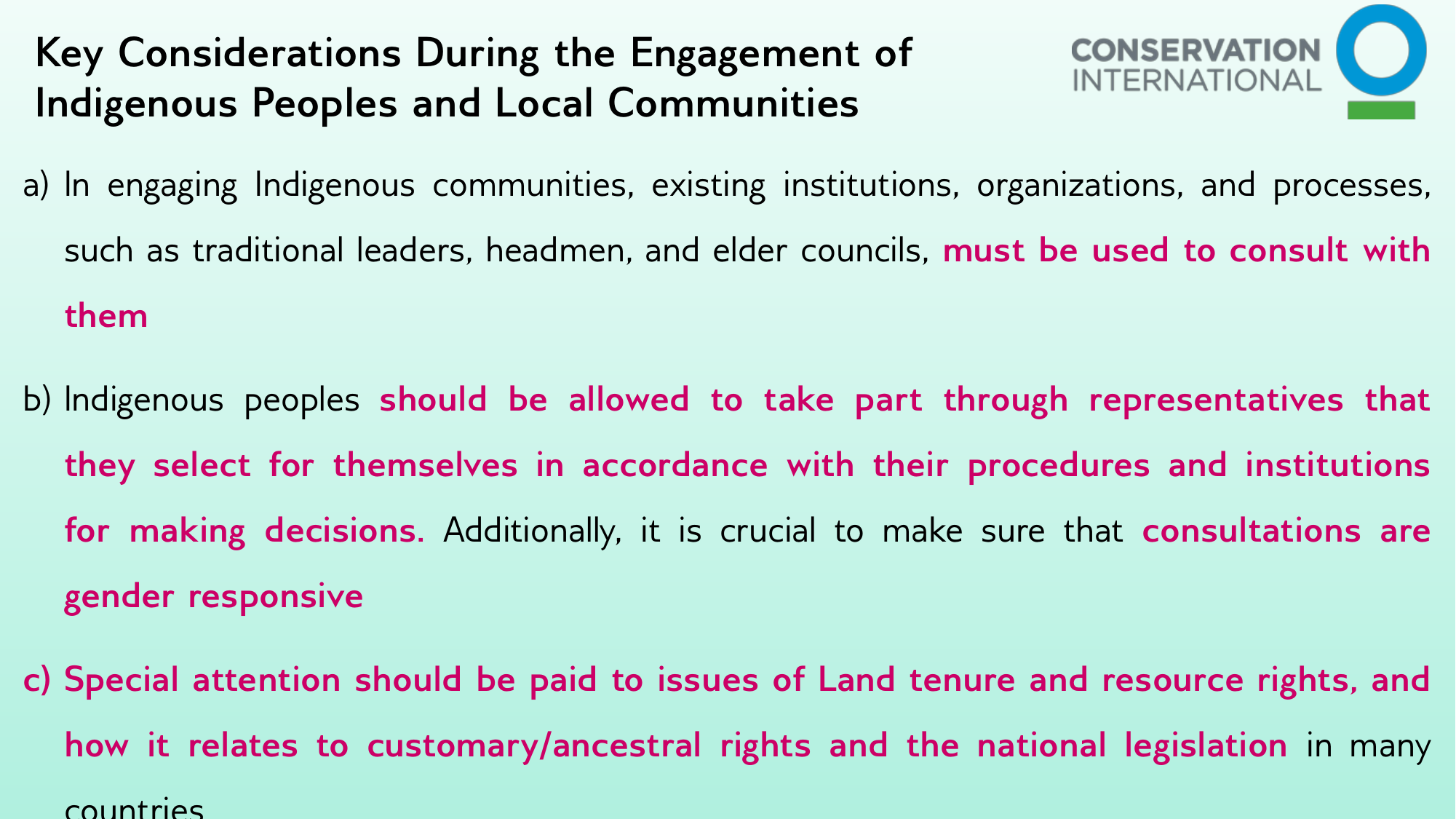

Key Considerations During the Engagement of Indigenous Peoples and Local Communities
In engaging Indigenous communities, existing institutions, organizations, and processes, such as traditional leaders, headmen, and elder councils, must be used to consult with them
Indigenous peoples should be allowed to take part through representatives that they select for themselves in accordance with their procedures and institutions for making decisions. Additionally, it is crucial to make sure that consultations are gender responsive
Special attention should be paid to issues of Land tenure and resource rights, and how it relates to customary/ancestral rights and the national legislation in many countries